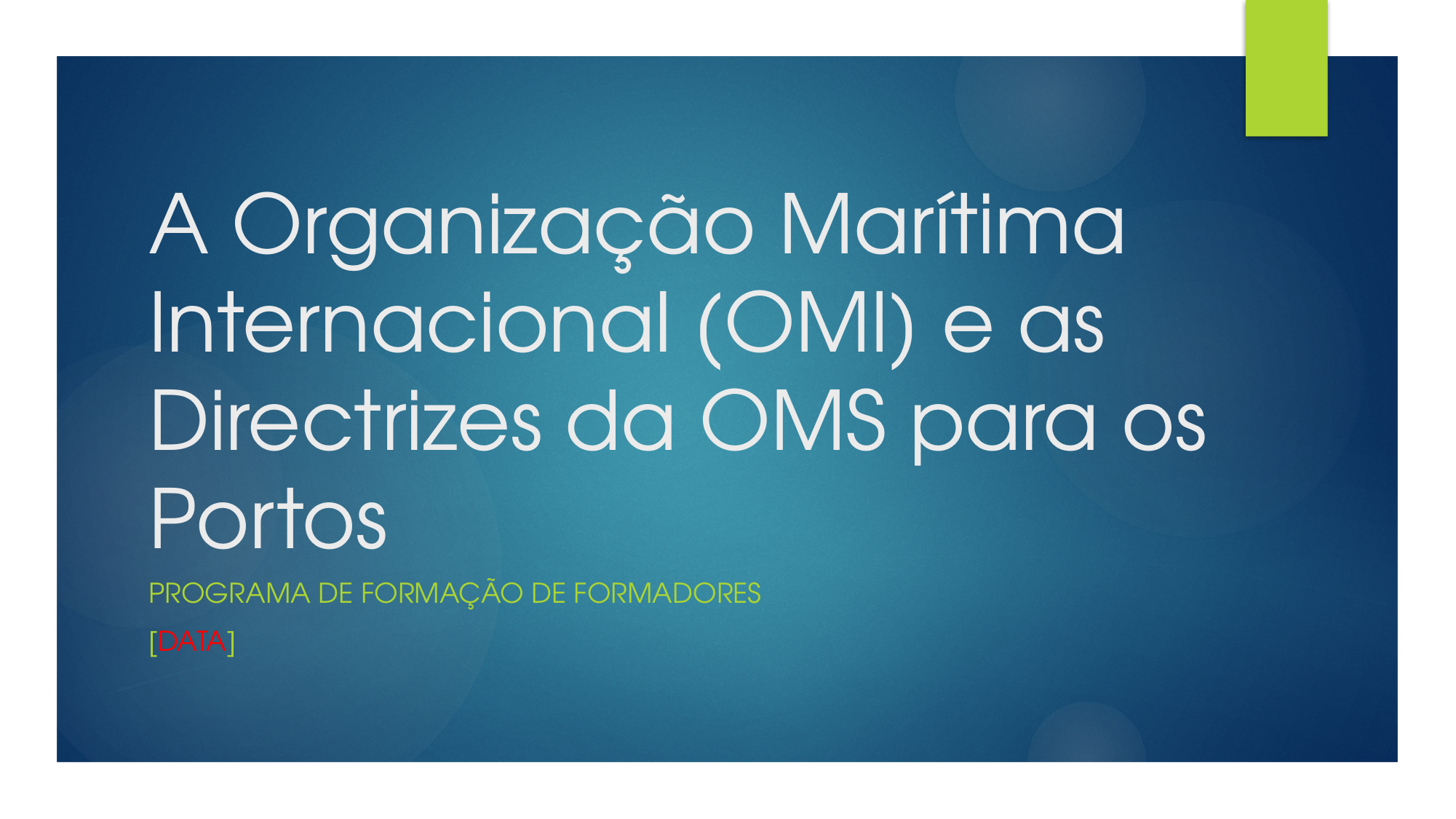

# A Organização Marítima Internacional (OMI) e as Directrizes da OMS para os Portos
PROGRAMA DE FORMAÇÃO DE FORMADORES
[Data]